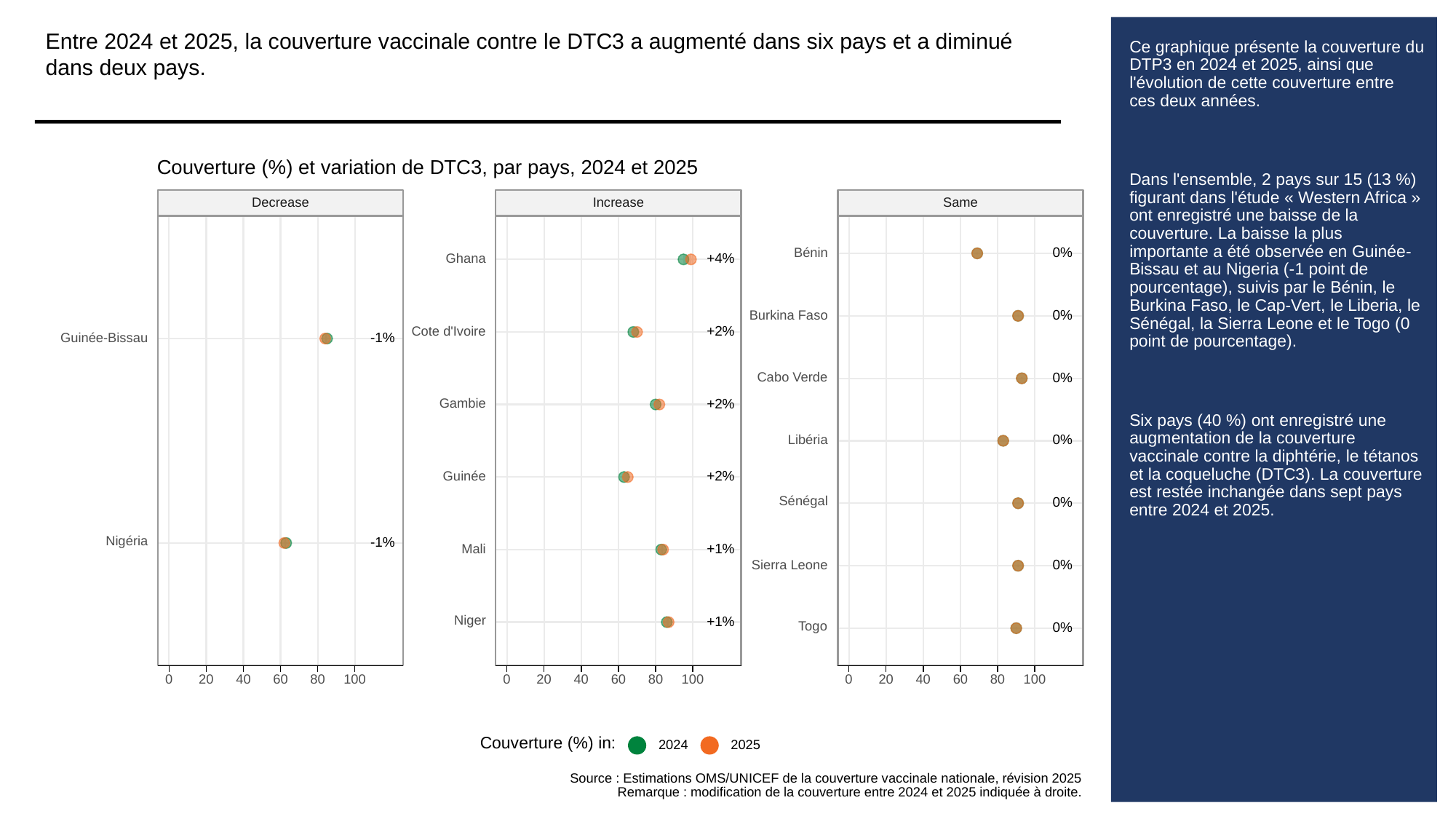

Entre 2024 et 2025, la couverture vaccinale contre le DTC3 a augmenté dans six pays et a diminué dans deux pays.
# Ce graphique présente la couverture du DTP3 en 2024 et 2025, ainsi que l'évolution de cette couverture entre ces deux années.

Dans l'ensemble, 2 pays sur 15 (13 %) figurant dans l'étude « Western Africa » ont enregistré une baisse de la couverture. La baisse la plus importante a été observée en Guinée-Bissau et au Nigeria (-1 point de pourcentage), suivis par le Bénin, le Burkina Faso, le Cap-Vert, le Liberia, le Sénégal, la Sierra Leone et le Togo (0 point de pourcentage).

Six pays (40 %) ont enregistré une augmentation de la couverture vaccinale contre la diphtérie, le tétanos et la coqueluche (DTC3). La couverture est restée inchangée dans sept pays entre 2024 et 2025.

Couverture (%) et variation de DTC3, par pays, 2024 et 2025

Same
Decrease
Increase

0%

Bénin

+4%

Ghana

0%

Burkina Faso

+2%

Cote d'Ivoire

-1%

Guinée-Bissau

0%

Cabo Verde

+2%

Gambie

0%

Libéria

+2%

Guinée

Sénégal
0%

Nigéria
-1%

+1%

Mali

0%

Sierra Leone

Niger
+1%

Togo

0%

0
20
40
60
80
100
0
20
40
60
80
100
0
20
40
60
80
100
Couverture (%) in:

2024
2025
Source : Estimations OMS/UNICEF de la couverture vaccinale nationale, révision 2025
Remarque : modification de la couverture entre 2024 et 2025 indiquée à droite.